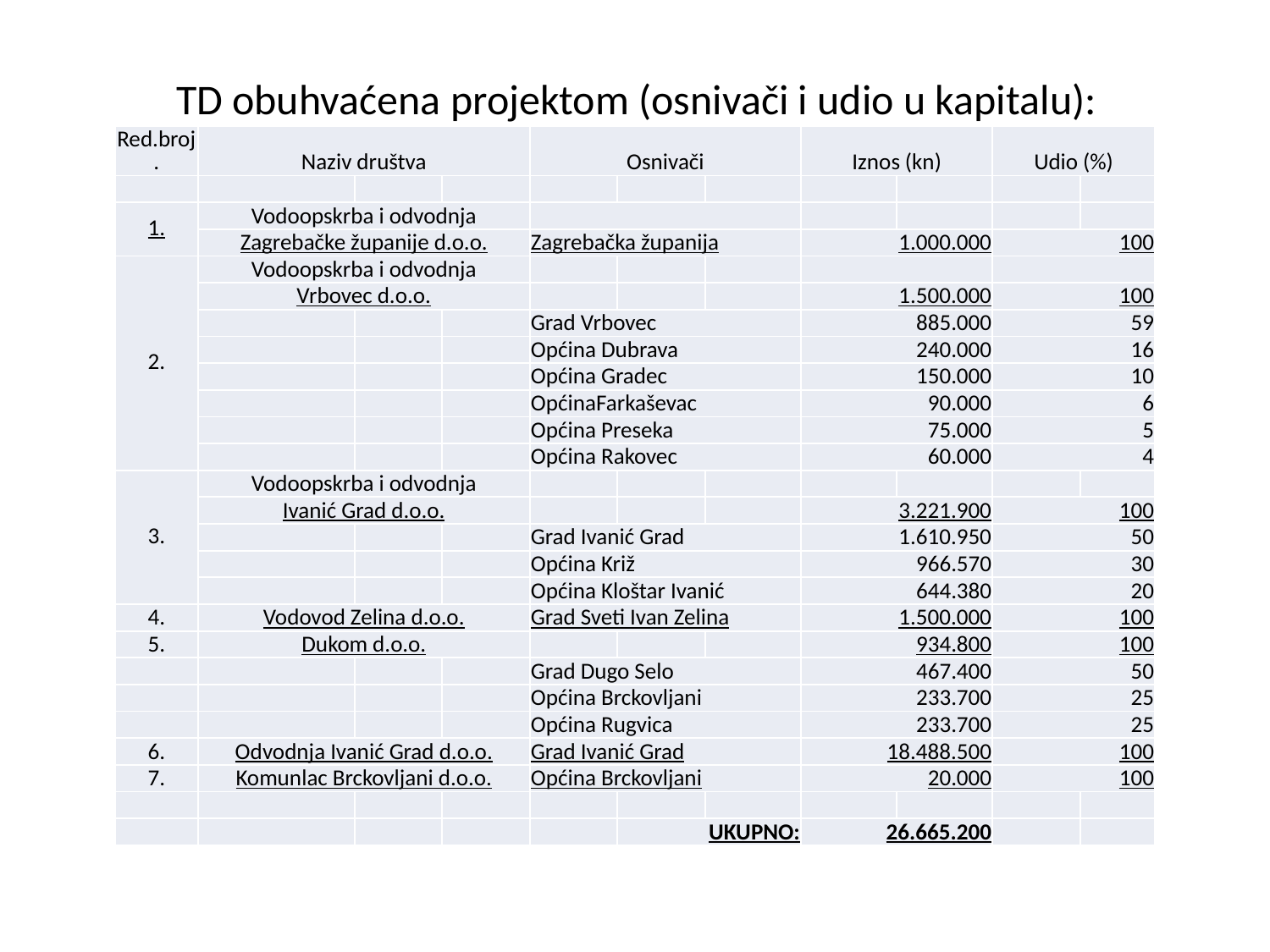

TD obuhvaćena projektom (osnivači i udio u kapitalu):

| Red.broj. | Naziv društva |  |  | Osnivači |  |  | Iznos (kn) |  | Udio (%) |  |
| --- | --- | --- | --- | --- | --- | --- | --- | --- | --- | --- |
|  |  |  |  |  |  |  |  |  |  |  |
| 1. | Vodoopskrba i odvodnja |  |  |  |  |  |  |  |  |  |
|  | Zagrebačke županije d.o.o. |  |  | Zagrebačka županija |  |  | 1.000.000 |  | 100 |  |
| 2. | Vodoopskrba i odvodnja |  |  |  |  |  |  |  |  |  |
|  | Vrbovec d.o.o. |  |  |  |  |  | 1.500.000 |  | 100 |  |
|  |  |  |  | Grad Vrbovec |  |  | 885.000 |  | 59 |  |
|  |  |  |  | Općina Dubrava |  |  | 240.000 |  | 16 |  |
|  |  |  |  | Općina Gradec |  |  | 150.000 |  | 10 |  |
|  |  |  |  | OpćinaFarkaševac |  |  | 90.000 |  | 6 |  |
|  |  |  |  | Općina Preseka |  |  | 75.000 |  | 5 |  |
|  |  |  |  | Općina Rakovec |  |  | 60.000 |  | 4 |  |
| 3. | Vodoopskrba i odvodnja |  |  |  |  |  |  |  |  |  |
|  | Ivanić Grad d.o.o. |  |  |  |  |  | 3.221.900 |  | 100 |  |
|  |  |  |  | Grad Ivanić Grad |  |  | 1.610.950 |  | 50 |  |
|  |  |  |  | Općina Križ |  |  | 966.570 |  | 30 |  |
|  |  |  |  | Općina Kloštar Ivanić |  |  | 644.380 |  | 20 |  |
| 4. | Vodovod Zelina d.o.o. |  |  | Grad Sveti Ivan Zelina |  |  | 1.500.000 |  | 100 |  |
| 5. | Dukom d.o.o. |  |  |  |  |  | 934.800 |  | 100 |  |
|  |  |  |  | Grad Dugo Selo |  |  | 467.400 |  | 50 |  |
|  |  |  |  | Općina Brckovljani |  |  | 233.700 |  | 25 |  |
|  |  |  |  | Općina Rugvica |  |  | 233.700 |  | 25 |  |
| 6. | Odvodnja Ivanić Grad d.o.o. |  |  | Grad Ivanić Grad |  |  | 18.488.500 |  | 100 |  |
| 7. | Komunlac Brckovljani d.o.o. |  |  | Općina Brckovljani |  |  | 20.000 |  | 100 |  |
|  |  |  |  |  |  |  |  |  |  |  |
|  |  |  |  |  | UKUPNO: |  | 26.665.200 |  |  |  |